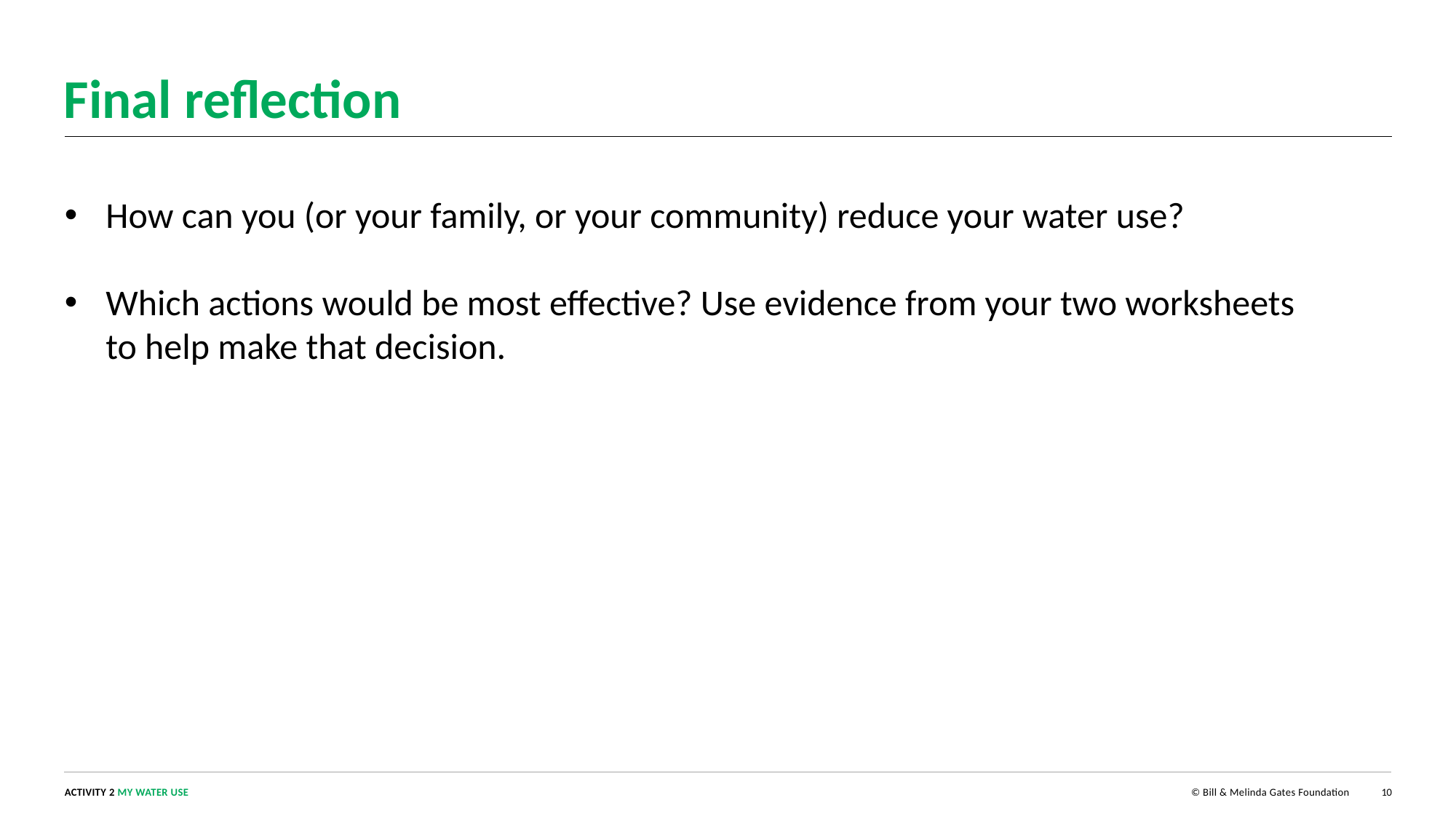

# Final reflection
How can you (or your family, or your community) reduce your water use?

Which actions would be most effective? Use evidence from your two worksheets
to help make that decision.

10
ACTIVITY 2 MY WATER USE